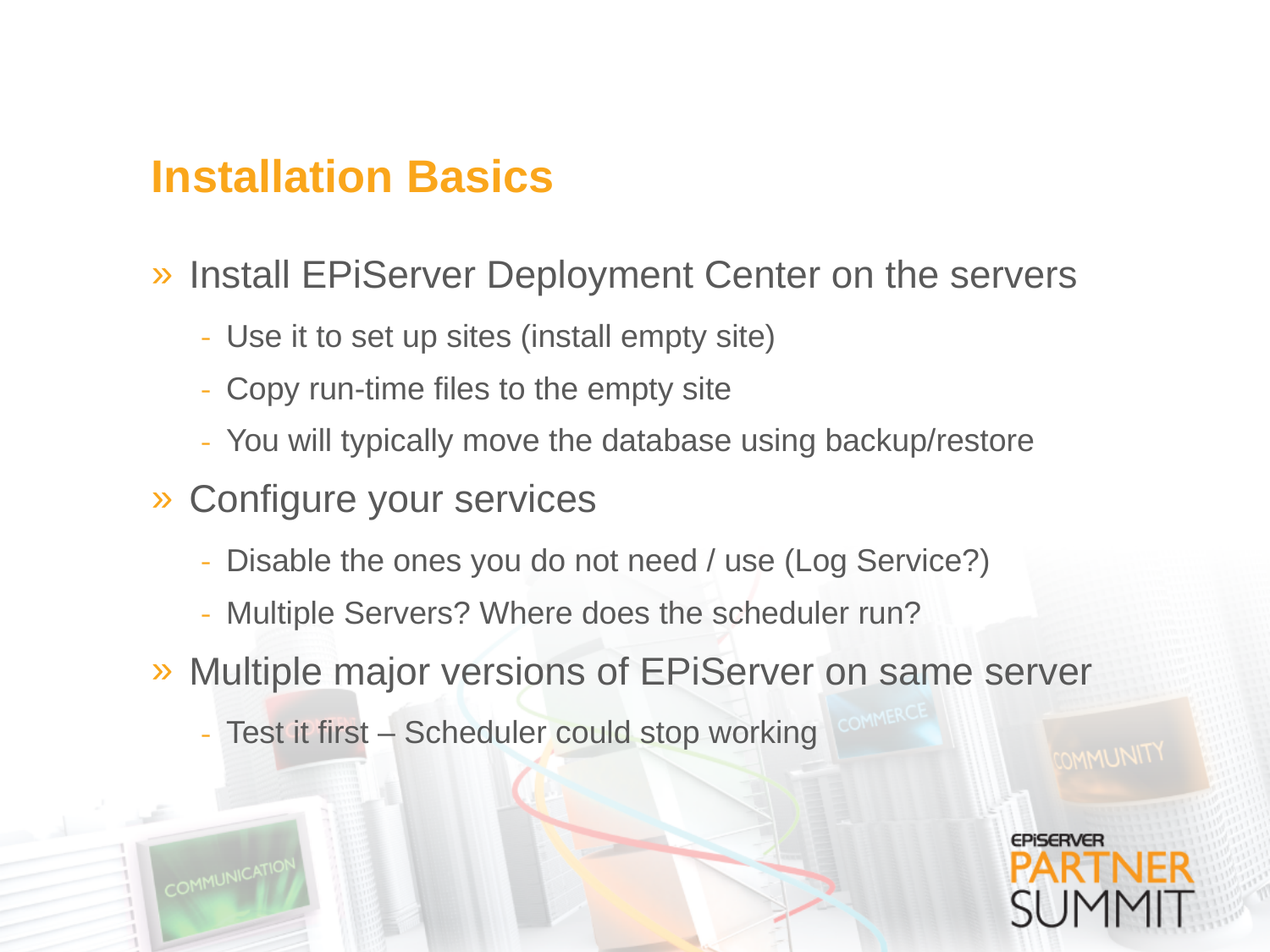

# Installation Basics
Install EPiServer Deployment Center on the servers
Use it to set up sites (install empty site)
Copy run-time files to the empty site
You will typically move the database using backup/restore
Configure your services
Disable the ones you do not need / use (Log Service?)
Multiple Servers? Where does the scheduler run?
Multiple major versions of EPiServer on same server
Test it first – Scheduler could stop working